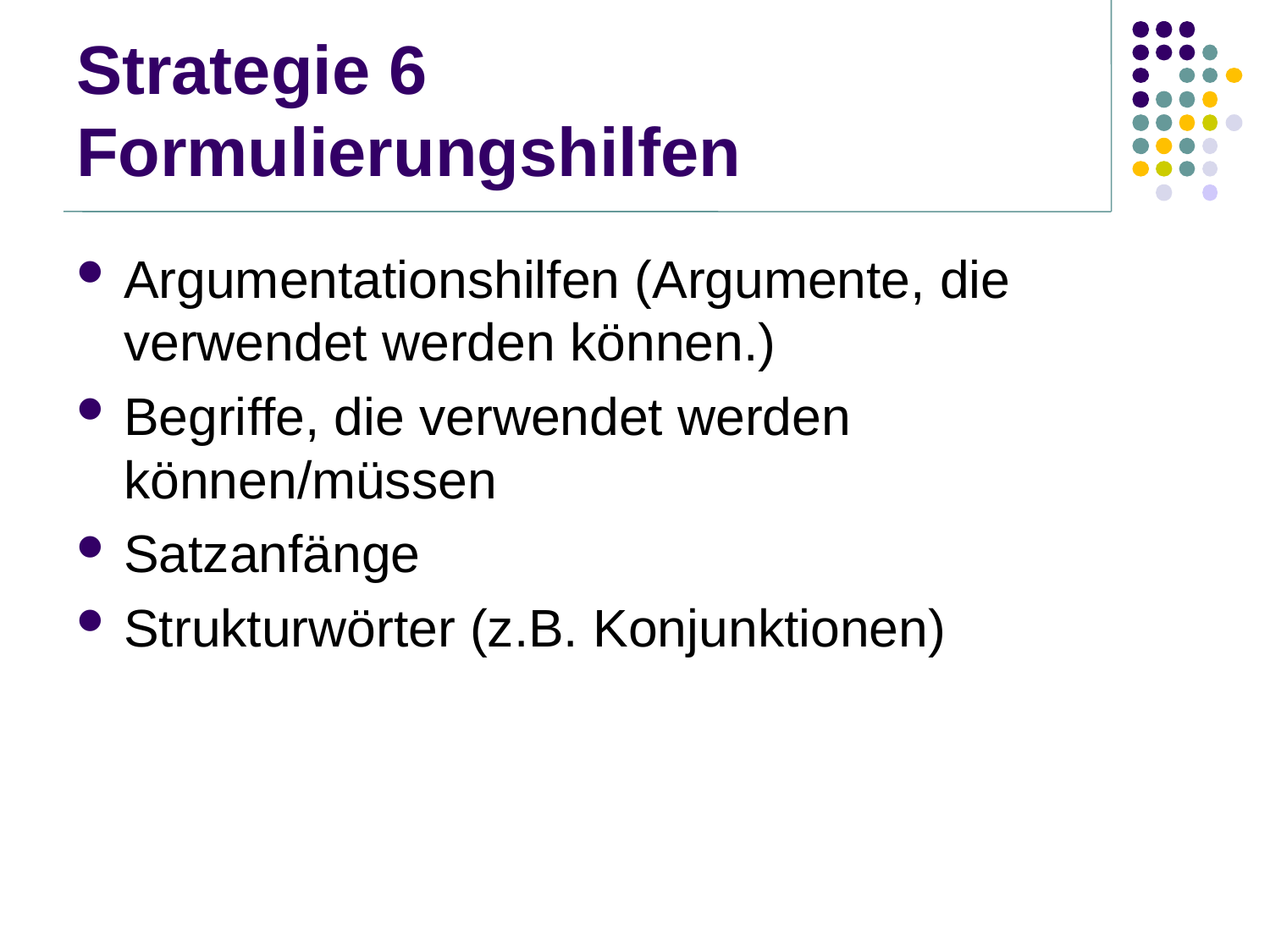

# Strategie 6 Formulierungshilfen
Argumentationshilfen (Argumente, die verwendet werden können.)
Begriffe, die verwendet werden können/müssen
Satzanfänge
Strukturwörter (z.B. Konjunktionen)